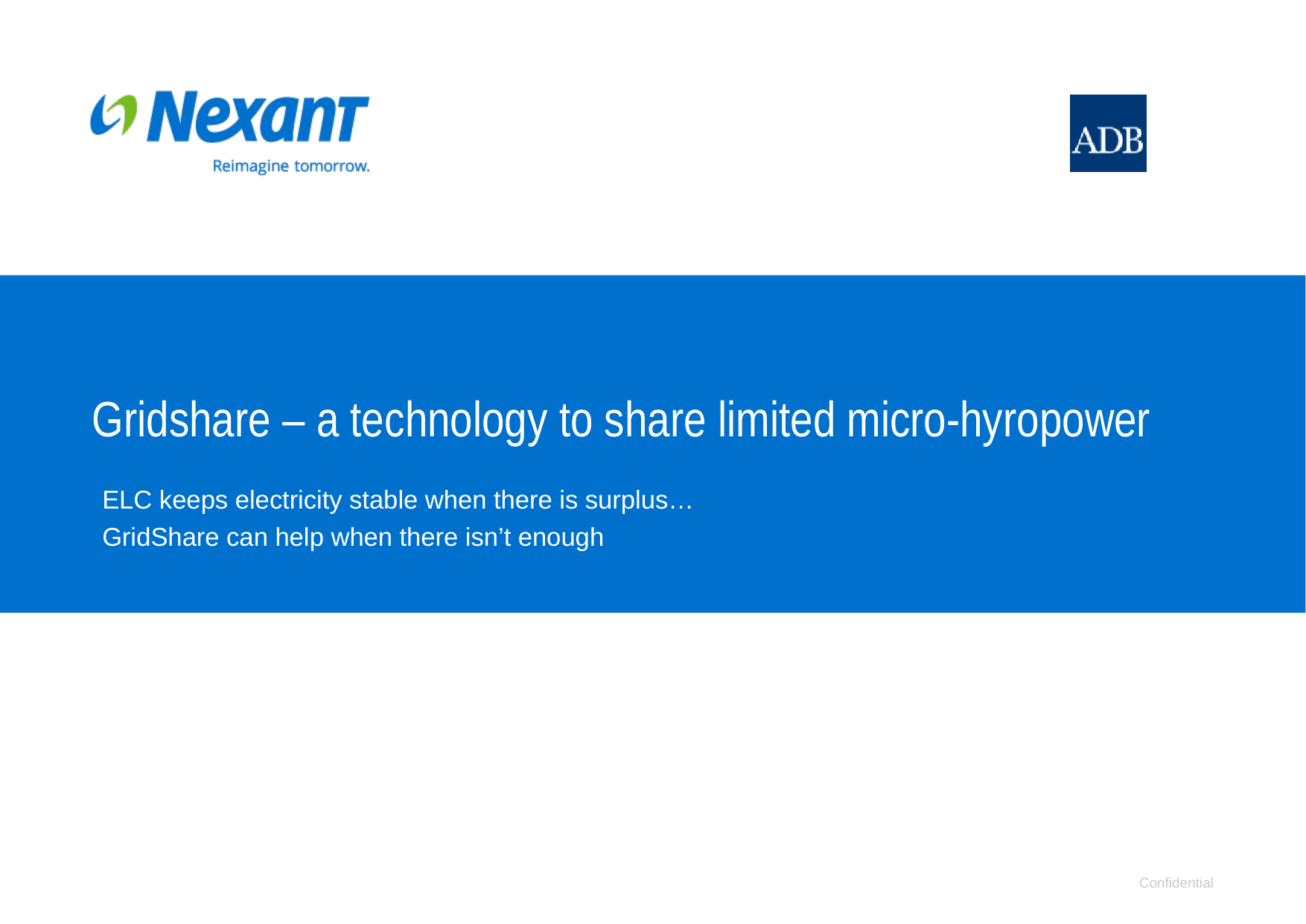

# Gridshare – a technology to share limited micro-hyropower
ELC keeps electricity stable when there is surplus…
GridShare can help when there isn’t enough